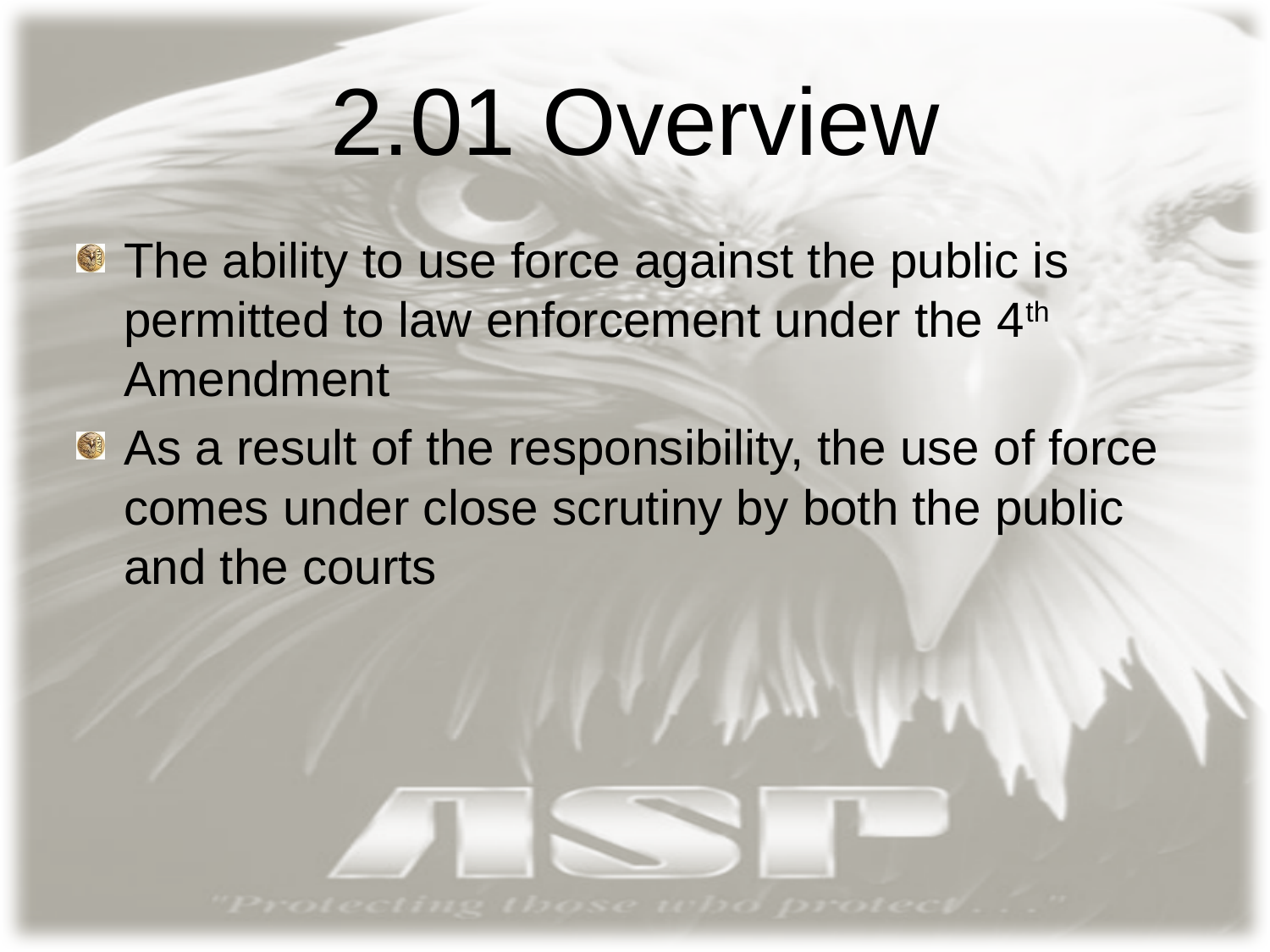

# 2.01 Overview
The ability to use force against the public is permitted to law enforcement under the 4th Amendment
As a result of the responsibility, the use of force comes under close scrutiny by both the public and the courts